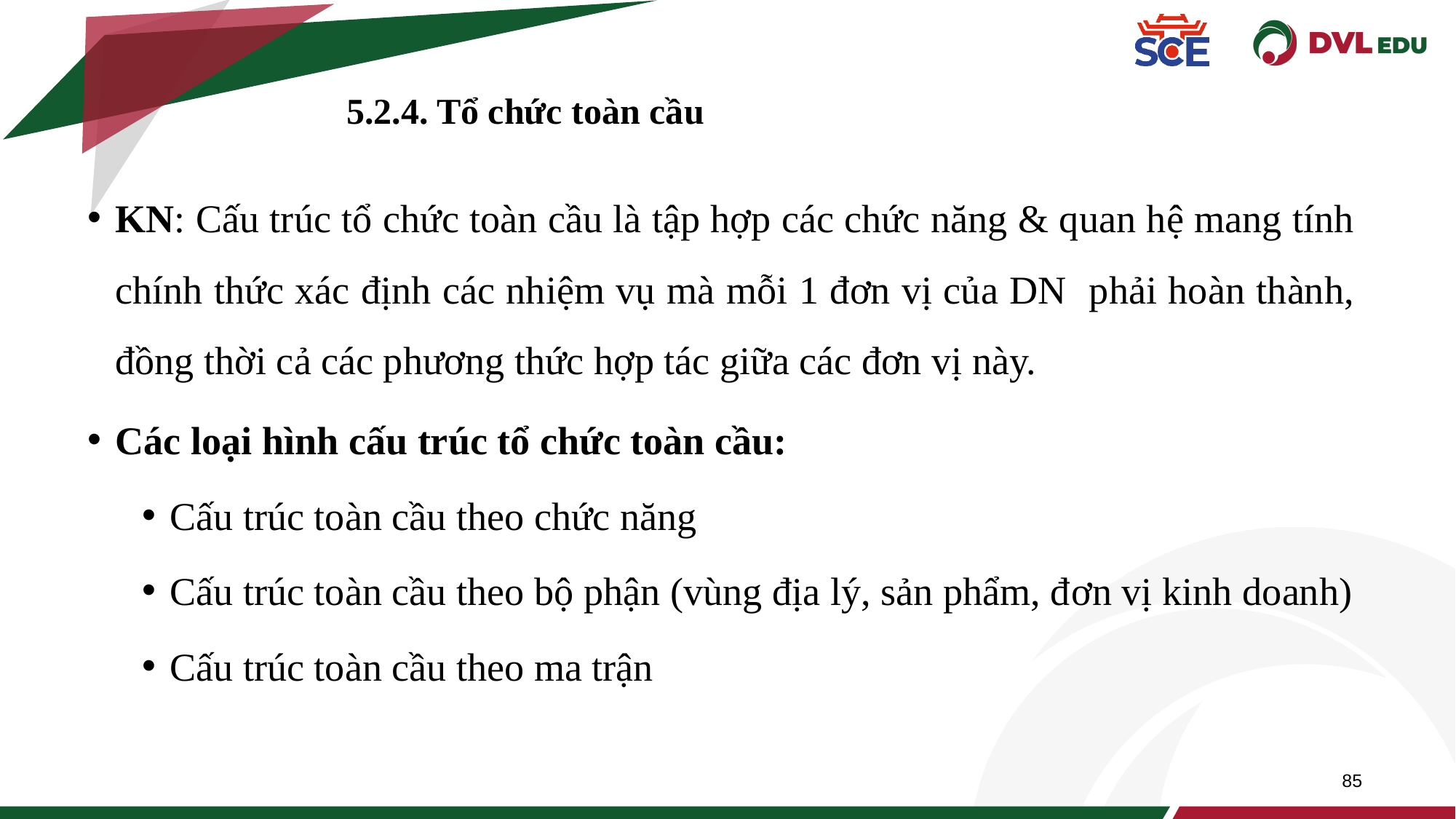

85
5.2.4. Tổ chức toàn cầu
KN: Cấu trúc tổ chức toàn cầu là tập hợp các chức năng & quan hệ mang tính chính thức xác định các nhiệm vụ mà mỗi 1 đơn vị của DN  phải hoàn thành, đồng thời cả các phương thức hợp tác giữa các đơn vị này.
Các loại hình cấu trúc tổ chức toàn cầu:
Cấu trúc toàn cầu theo chức năng
Cấu trúc toàn cầu theo bộ phận (vùng địa lý, sản phẩm, đơn vị kinh doanh)
Cấu trúc toàn cầu theo ma trận

85